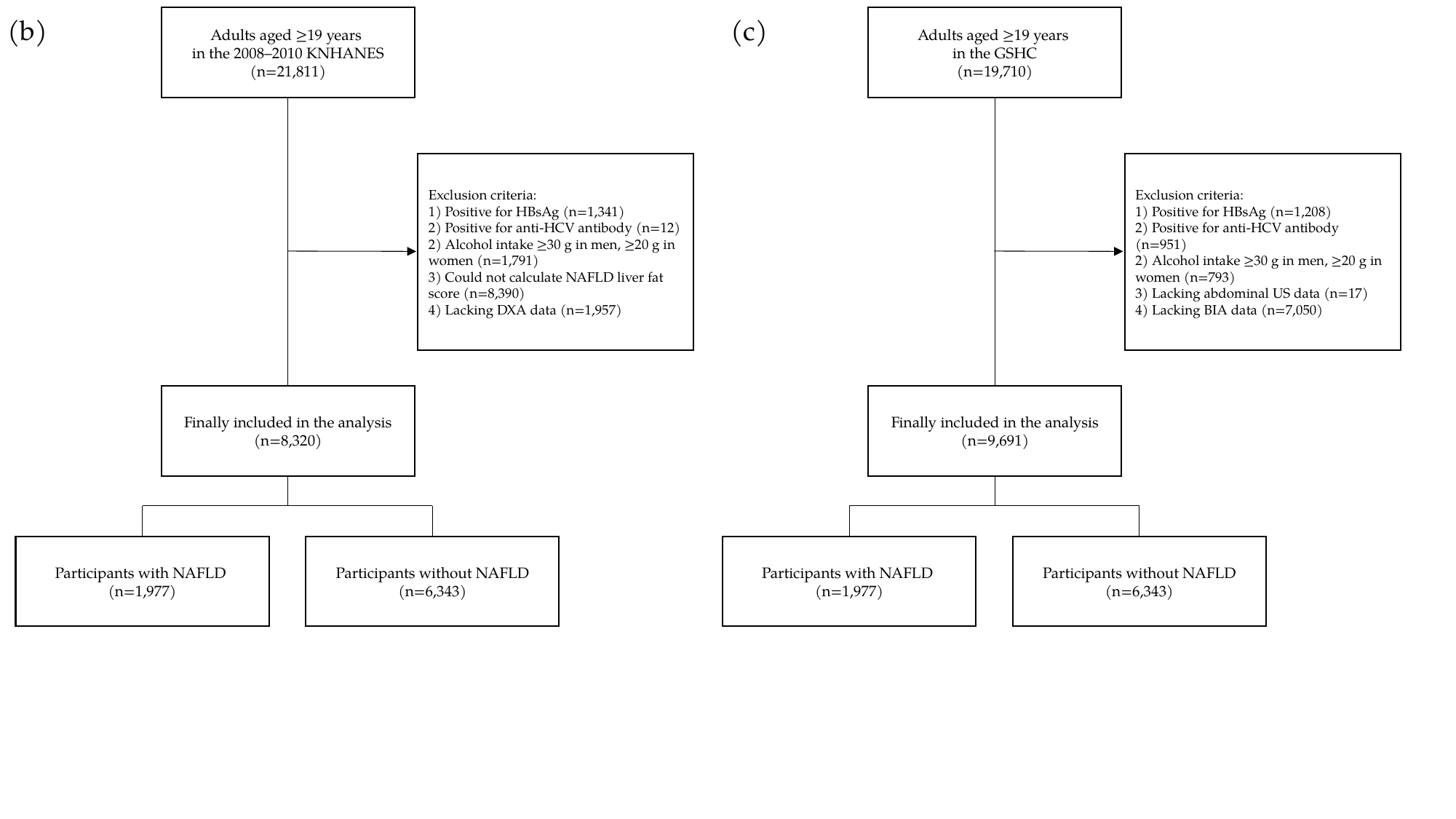

Adults aged ≥19 years
in the 2008–2010 KNHANES
(n=21,811)
Exclusion criteria:
1) Positive for HBsAg (n=1,341)
2) Positive for anti-HCV antibody (n=12)
2) Alcohol intake ≥30 g in men, ≥20 g in women (n=1,791)
3) Could not calculate NAFLD liver fat score (n=8,390)
4) Lacking DXA data (n=1,957)
Finally included in the analysis
(n=8,320)
Participants with NAFLD
(n=1,977)
Participants without NAFLD
(n=6,343)
Adults aged ≥19 years
in the GSHC
(n=19,710)
Exclusion criteria:
1) Positive for HBsAg (n=1,208)
2) Positive for anti-HCV antibody (n=951)
2) Alcohol intake ≥30 g in men, ≥20 g in women (n=793)
3) Lacking abdominal US data (n=17)
4) Lacking BIA data (n=7,050)
Finally included in the analysis
(n=9,691)
Participants with NAFLD
(n=1,977)
Participants without NAFLD
(n=6,343)
(c)
(b)